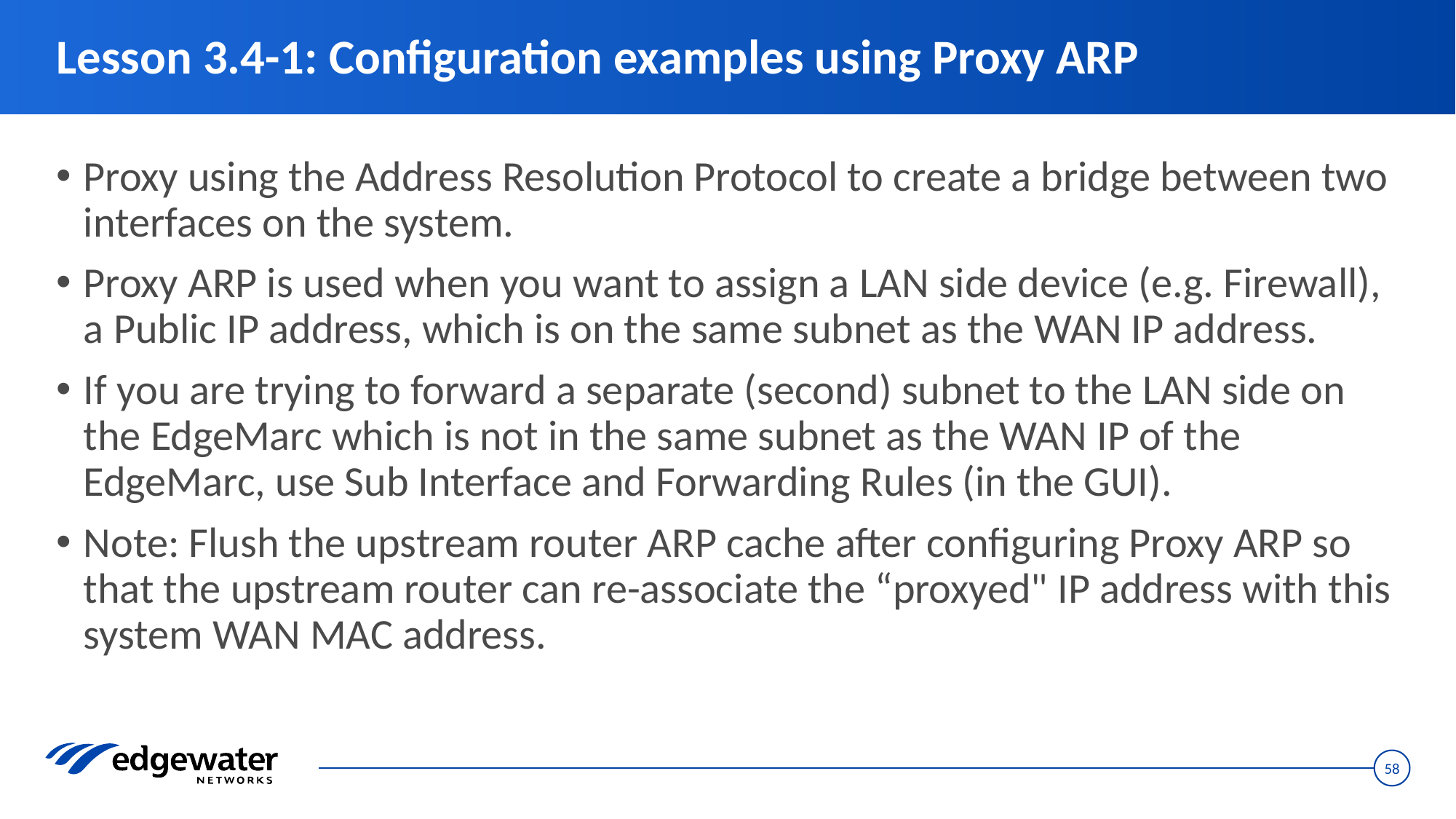

# Lesson 3.4-1: Configuration examples using Proxy ARP
Proxy using the Address Resolution Protocol to create a bridge between two interfaces on the system.
Proxy ARP is used when you want to assign a LAN side device (e.g. Firewall), a Public IP address, which is on the same subnet as the WAN IP address.
If you are trying to forward a separate (second) subnet to the LAN side on the EdgeMarc which is not in the same subnet as the WAN IP of the EdgeMarc, use Sub Interface and Forwarding Rules (in the GUI).
Note: Flush the upstream router ARP cache after configuring Proxy ARP so that the upstream router can re-associate the “proxyed" IP address with this system WAN MAC address.